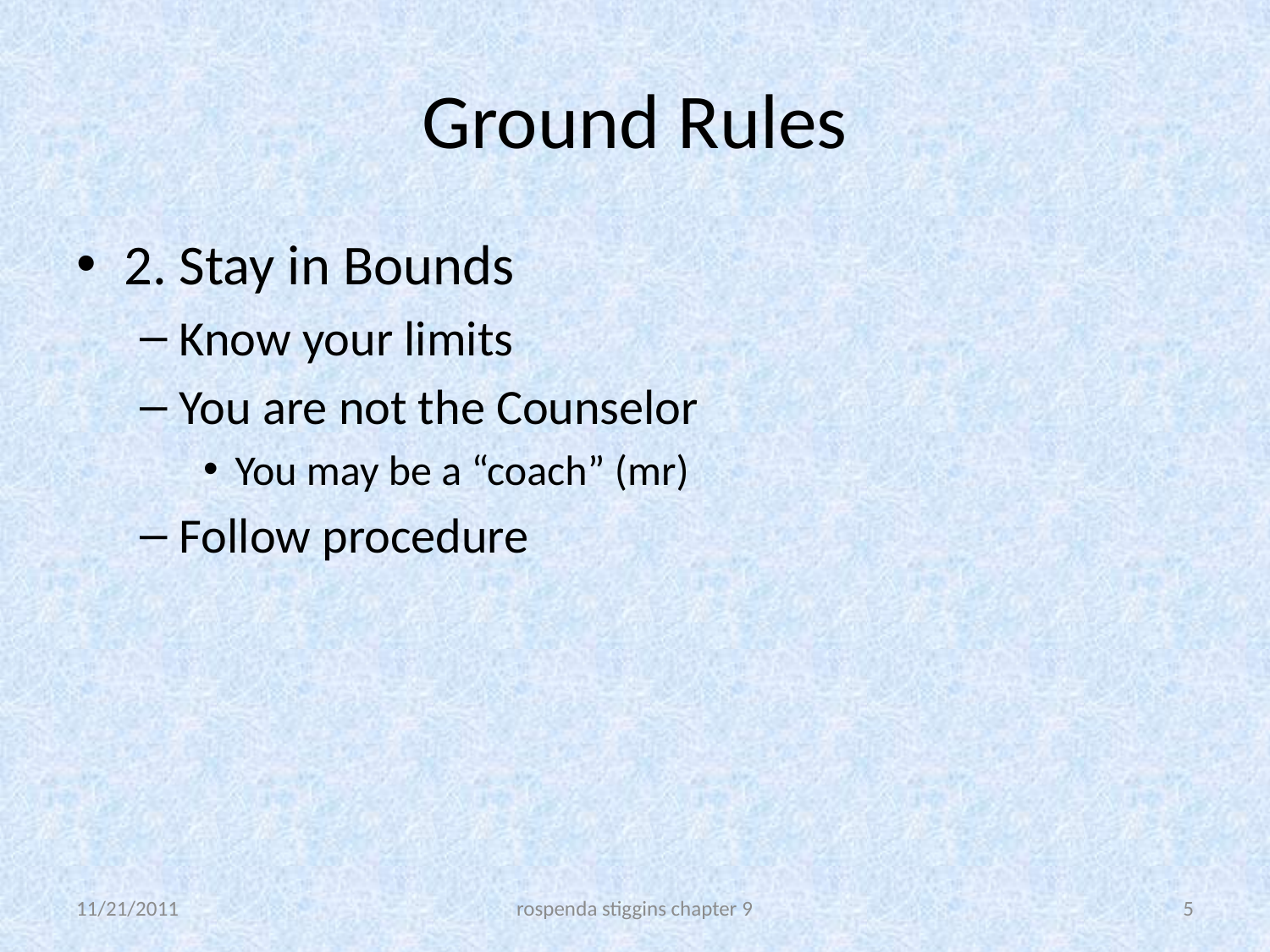

# Ground Rules
2. Stay in Bounds
Know your limits
You are not the Counselor
You may be a “coach” (mr)
Follow procedure

11/21/2011
rospenda stiggins chapter 9
5